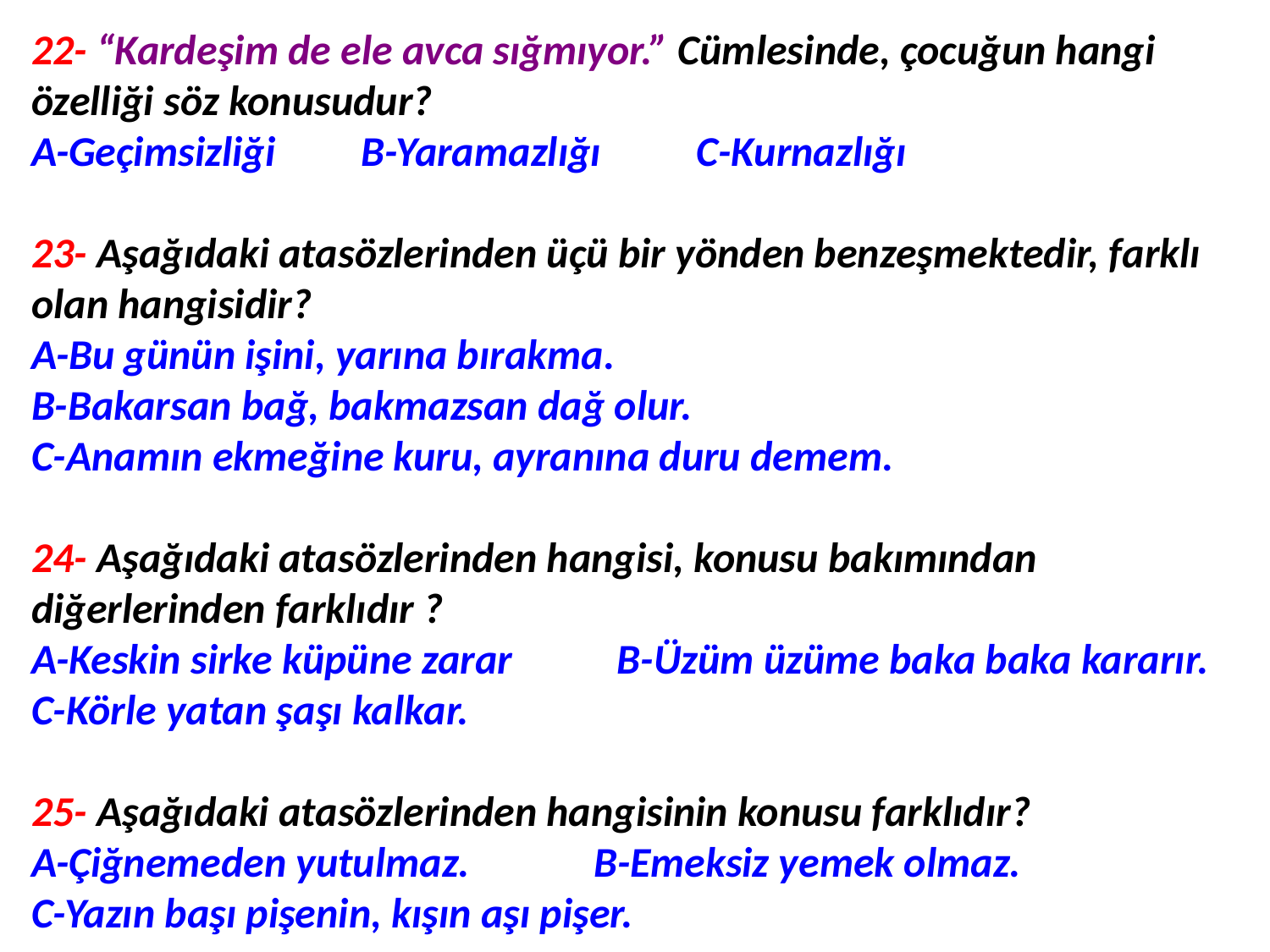

22- “Kardeşim de ele avca sığmıyor.” Cümlesinde, çocuğun hangi özelliği söz konusudur?
A-Geçimsizliği         B-Yaramazlığı          C-Kurnazlığı

23- Aşağıdaki atasözlerinden üçü bir yönden benzeşmektedir, farklı olan hangisidir?
A-Bu günün işini, yarına bırakma.
B-Bakarsan bağ, bakmazsan dağ olur.
C-Anamın ekmeğine kuru, ayranına duru demem.

24- Aşağıdaki atasözlerinden hangisi, konusu bakımından diğerlerinden farklıdır ?
A-Keskin sirke küpüne zarar           B-Üzüm üzüme baka baka kararır.
C-Körle yatan şaşı kalkar.

25- Aşağıdaki atasözlerinden hangisinin konusu farklıdır?
A-Çiğnemeden yutulmaz.             B-Emeksiz yemek olmaz.
C-Yazın başı pişenin, kışın aşı pişer.